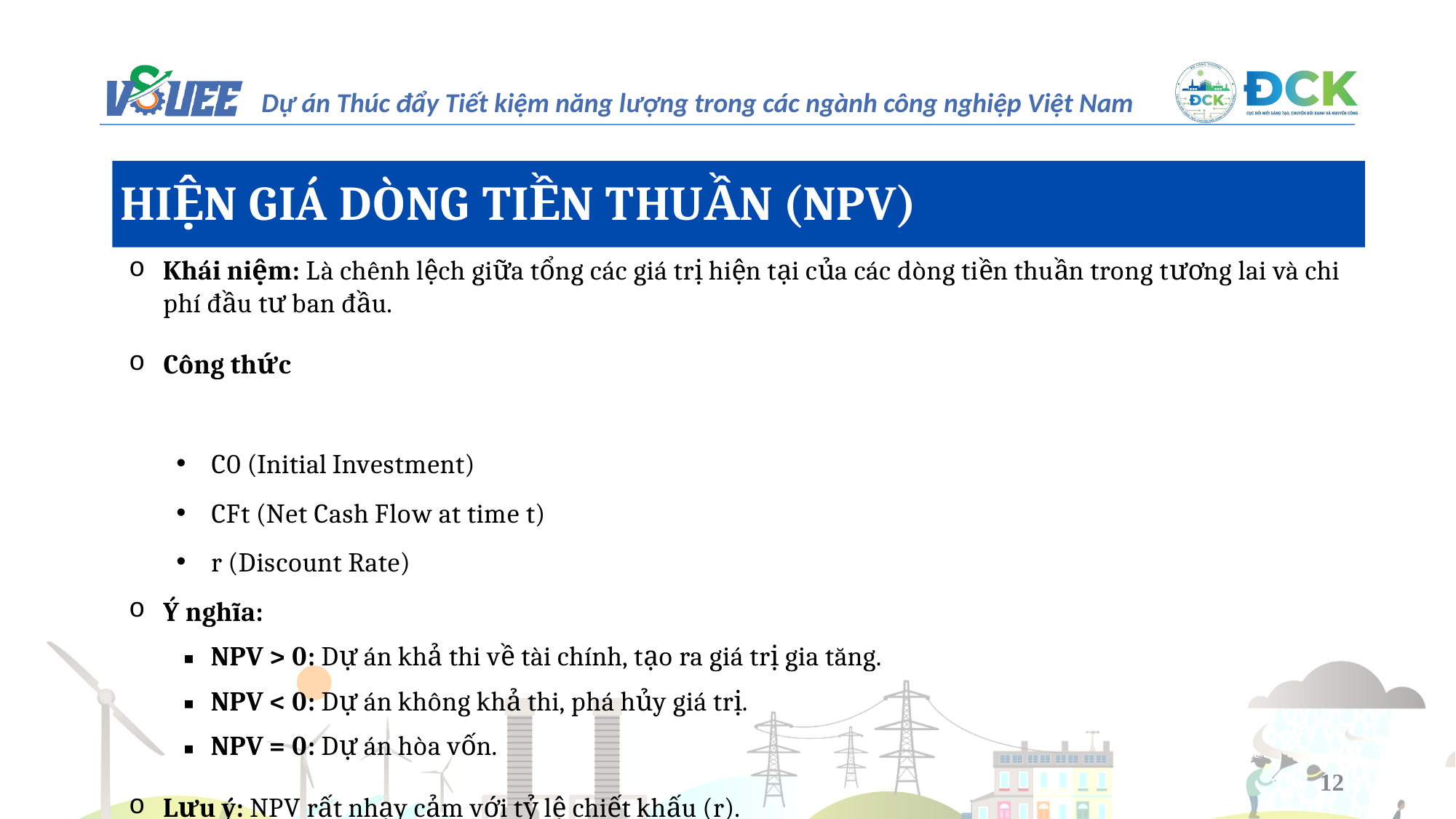

HIỆN GIÁ DÒNG TIỀN THUẦN (NPV)
Khái niệm: Là chênh lệch giữa tổng các giá trị hiện tại của các dòng tiền thuần trong tương lai và chi phí đầu tư ban đầu.
Công thức

C0​ (Initial Investment)
CFt​ (Net Cash Flow at time t)
r (Discount Rate)
Ý nghĩa:
NPV > 0: Dự án khả thi về tài chính, tạo ra giá trị gia tăng.
NPV < 0: Dự án không khả thi, phá hủy giá trị.
NPV = 0: Dự án hòa vốn.
Lưu ý: NPV rất nhạy cảm với tỷ lệ chiết khấu (r).
12